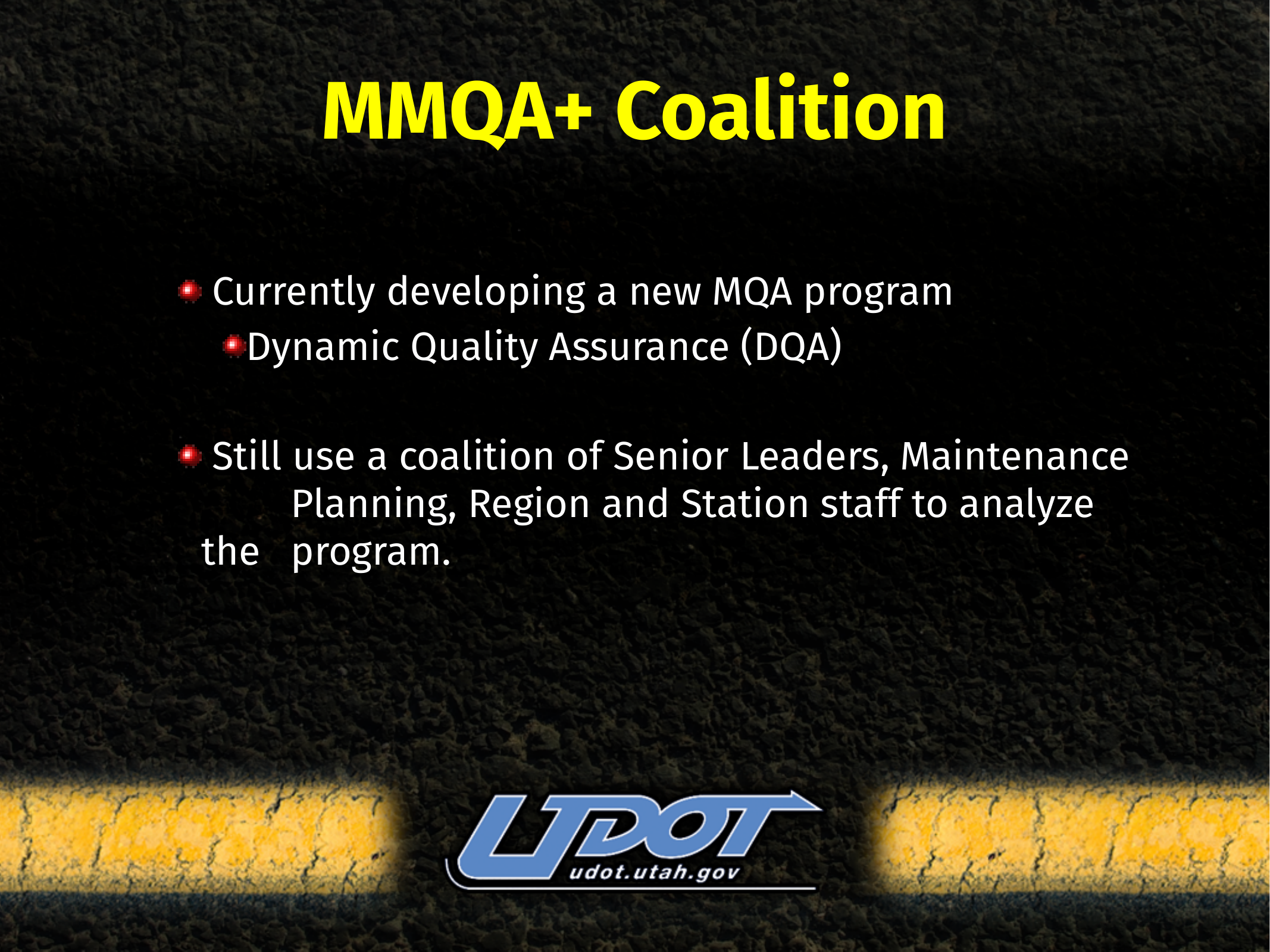

# MMQA+ Coalition
 Currently developing a new MQA program
Dynamic Quality Assurance (DQA)

 Still use a coalition of Senior Leaders, Maintenance 	Planning, Region and Station staff to analyze the 	program.